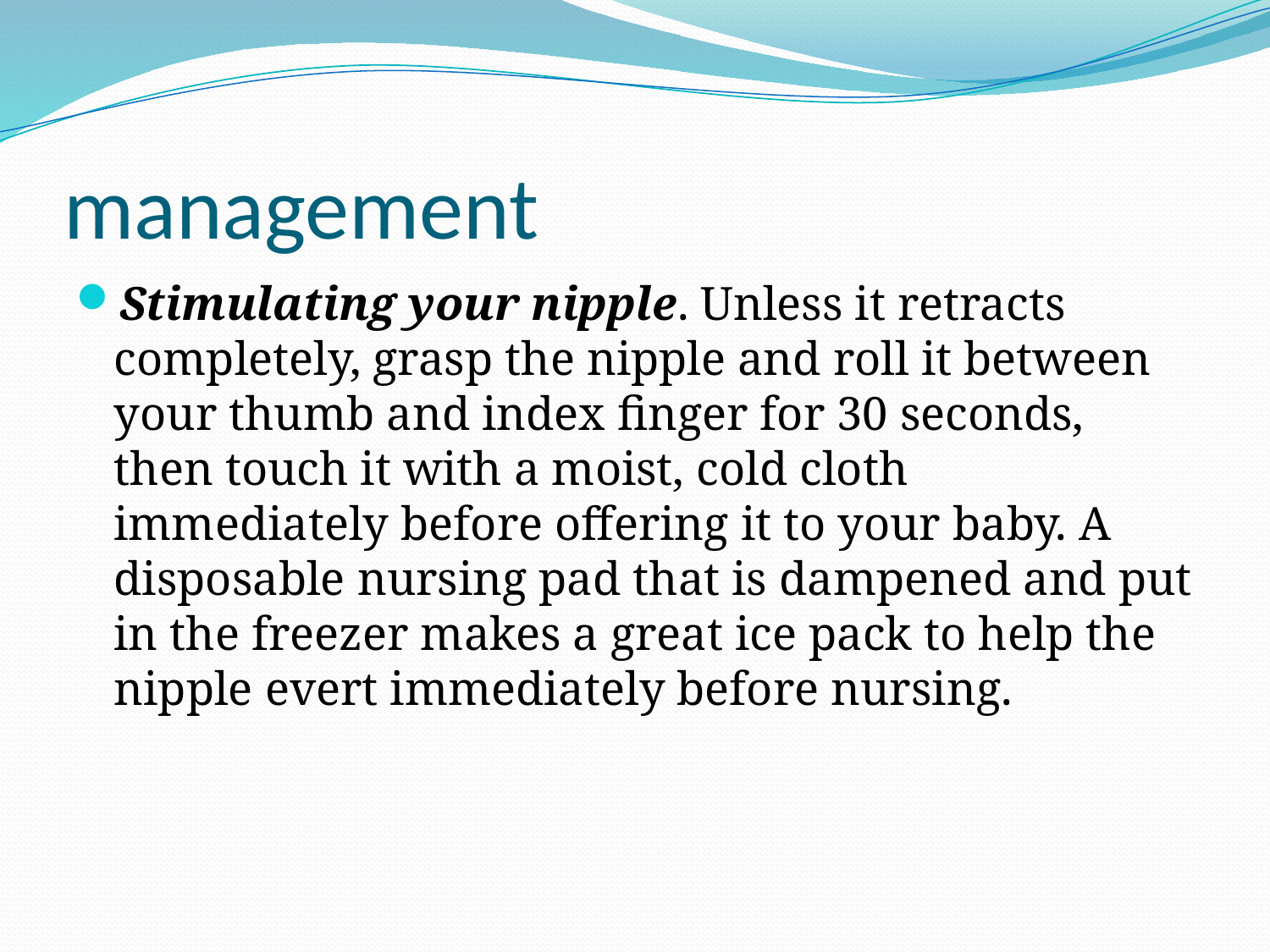

# management
Stimulating your nipple. Unless it retracts completely, grasp the nipple and roll it between your thumb and index finger for 30 seconds, then touch it with a moist, cold cloth immediately before offering it to your baby. A disposable nursing pad that is dampened and put in the freezer makes a great ice pack to help the nipple evert immediately before nursing.